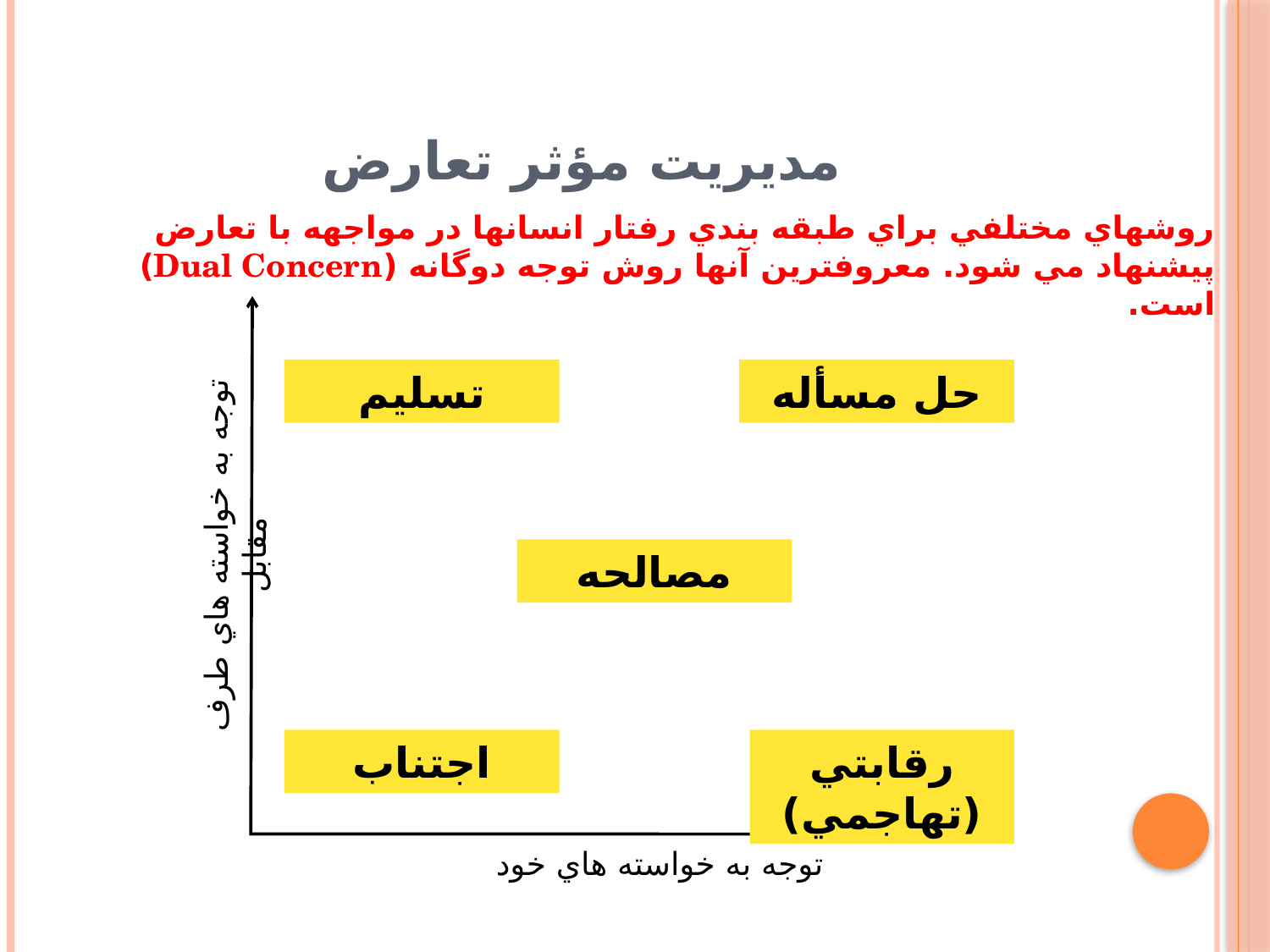

# مديريت مؤثر تعارض
روشهاي مختلفي براي طبقه بندي رفتار انسانها در مواجهه با تعارض پيشنهاد مي شود. معروفترين آنها روش توجه دوگانه (Dual Concern) است.
تسليم
حل مسأله
توجه به خواسته هاي طرف مقابل
مصالحه
اجتناب
رقابتي (تهاجمي)
توجه به خواسته هاي خود